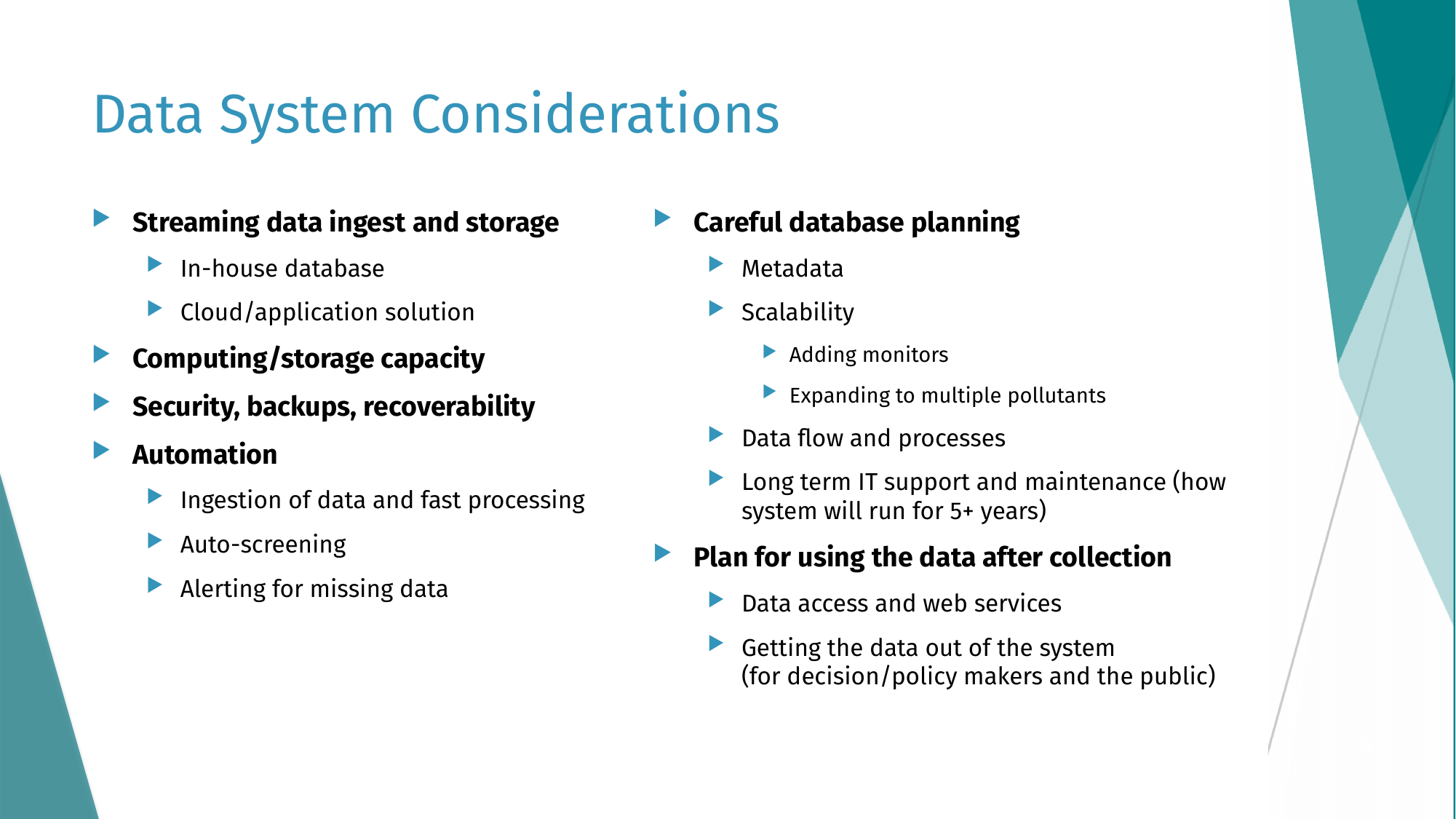

# Data System Considerations
Streaming data ingest and storage​
In-house database​
Cloud/application solution​
Computing/storage capacity​
Security, backups, recoverability​
Automation​
Ingestion of data and fast processing​
Auto-screening​
Alerting for missing data​

Careful database planning​
Metadata​
Scalability​
Adding monitors​
Expanding to multiple pollutants​
Data flow and processes​
Long term IT support and maintenance (how system will run for 5+ years)
Plan for using the data after collection​
Data access and web services​
Getting the data out of the system (for decision/policy makers and the public)

34